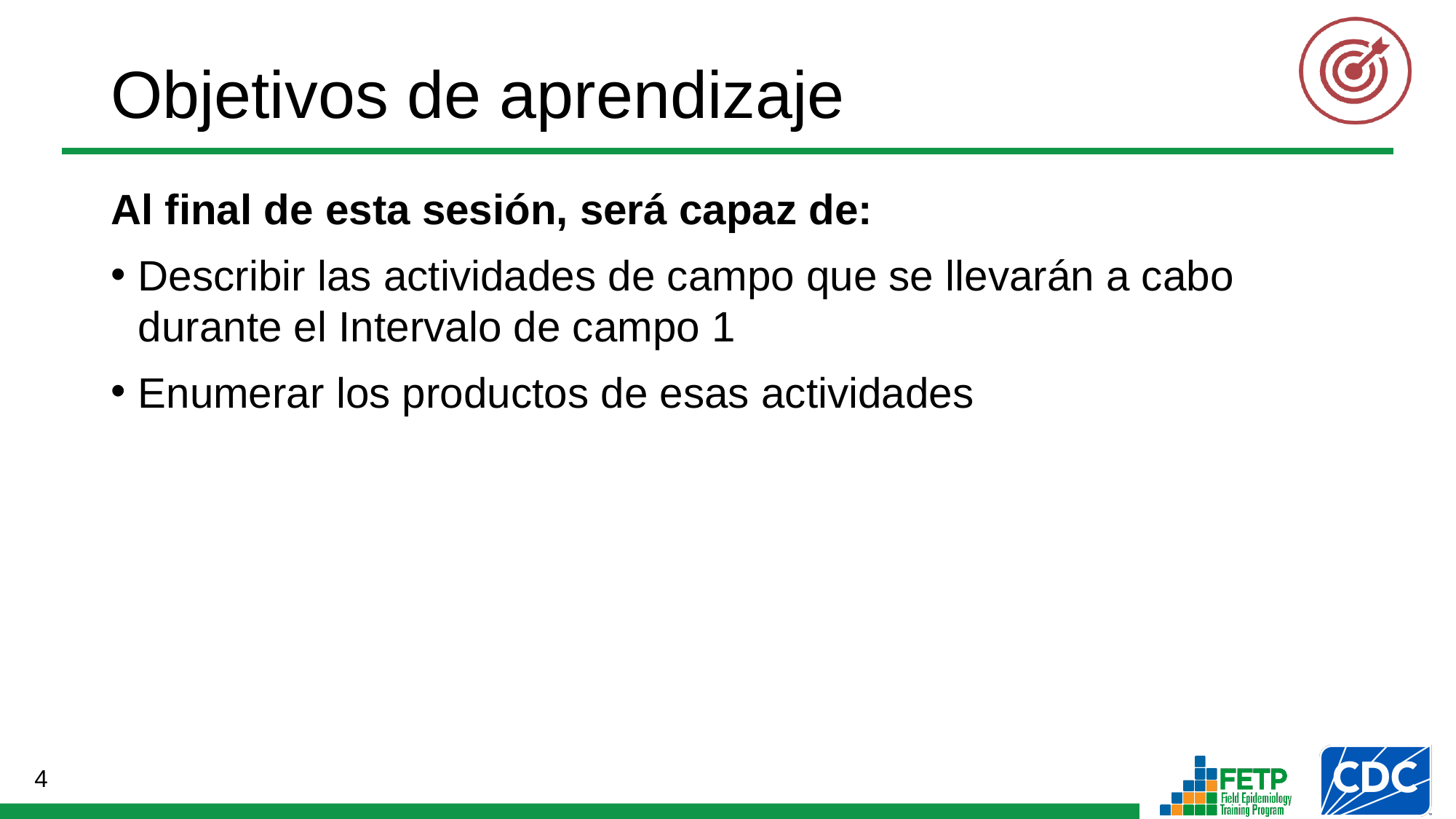

Al final de esta sesión, será capaz de:
Describir las actividades de campo que se llevarán a cabo durante el Intervalo de campo 1
Enumerar los productos de esas actividades